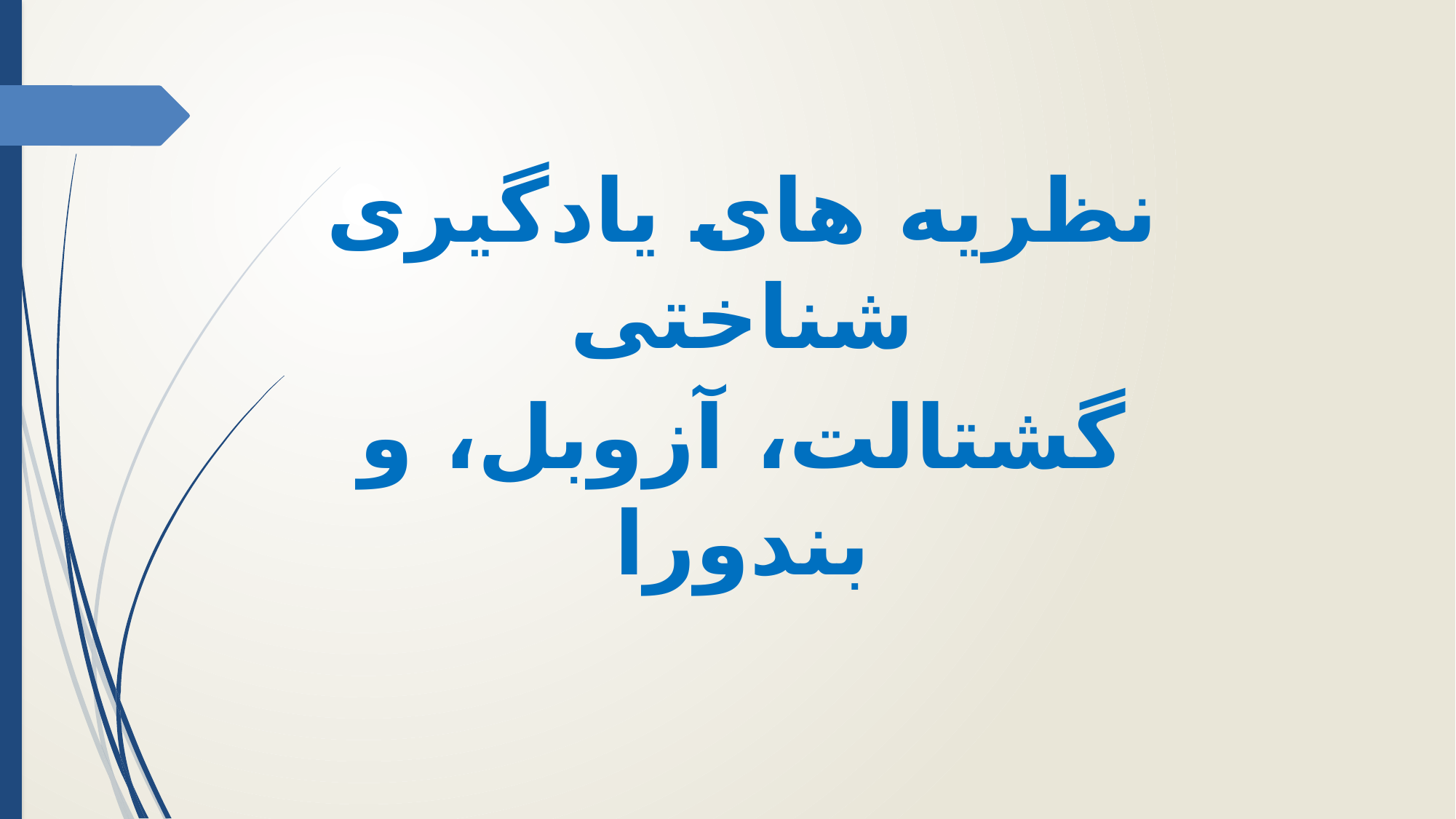

نظریه های یادگیری شناختی
گشتالت، آزوبل، و بندورا